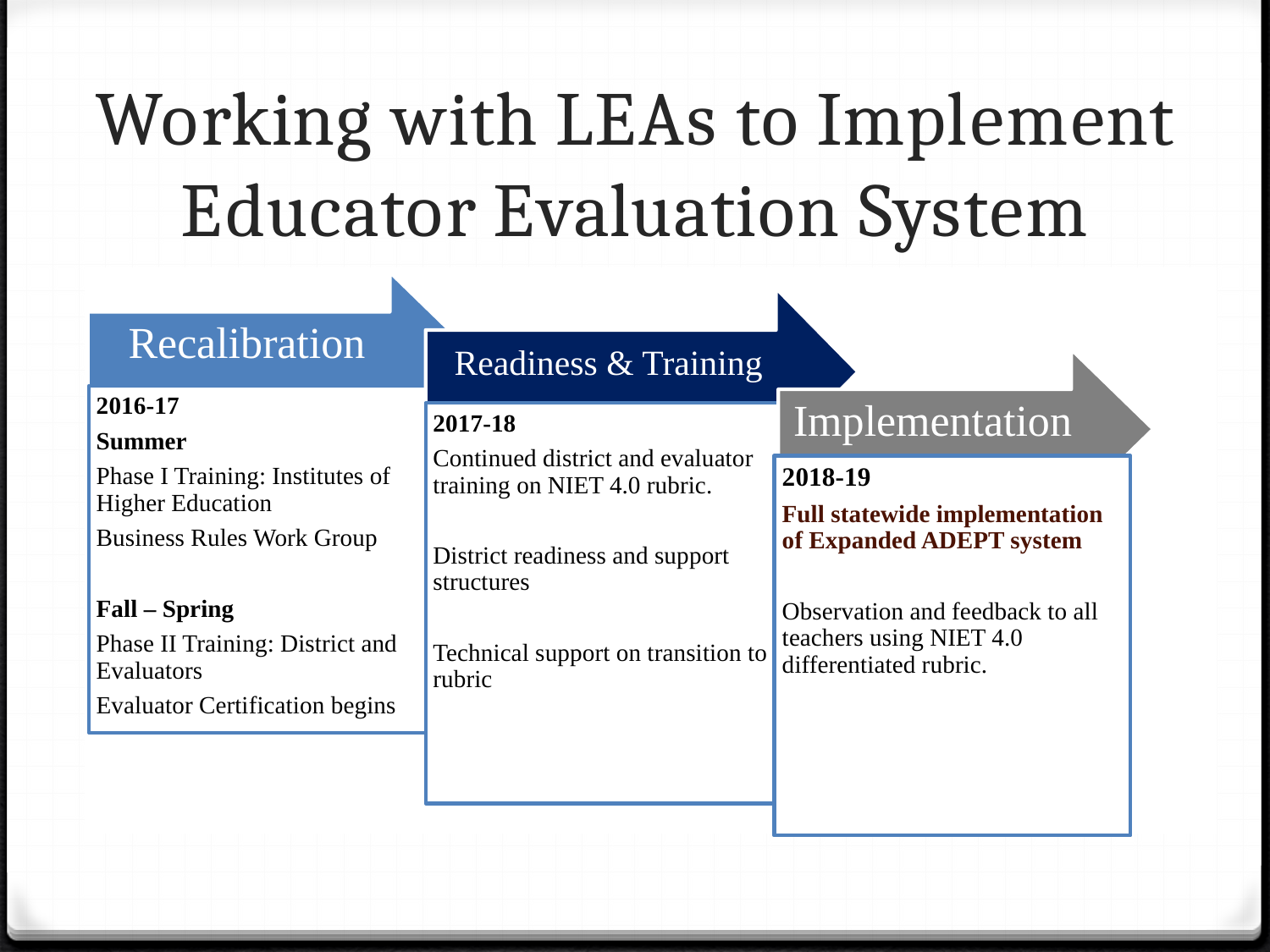

# Working with LEAs to Implement Educator Evaluation System

Recalibration
Readiness & Training
Implementation
2016-17
Summer
Phase I Training: Institutes of Higher Education
Business Rules Work Group

Fall – Spring
Phase II Training: District and Evaluators
Evaluator Certification begins

2017-18
Continued district and evaluator training on NIET 4.0 rubric.

District readiness and support structures

Technical support on transition to rubric

2018-19
Full statewide implementation of Expanded ADEPT system

Observation and feedback to all teachers using NIET 4.0 differentiated rubric.